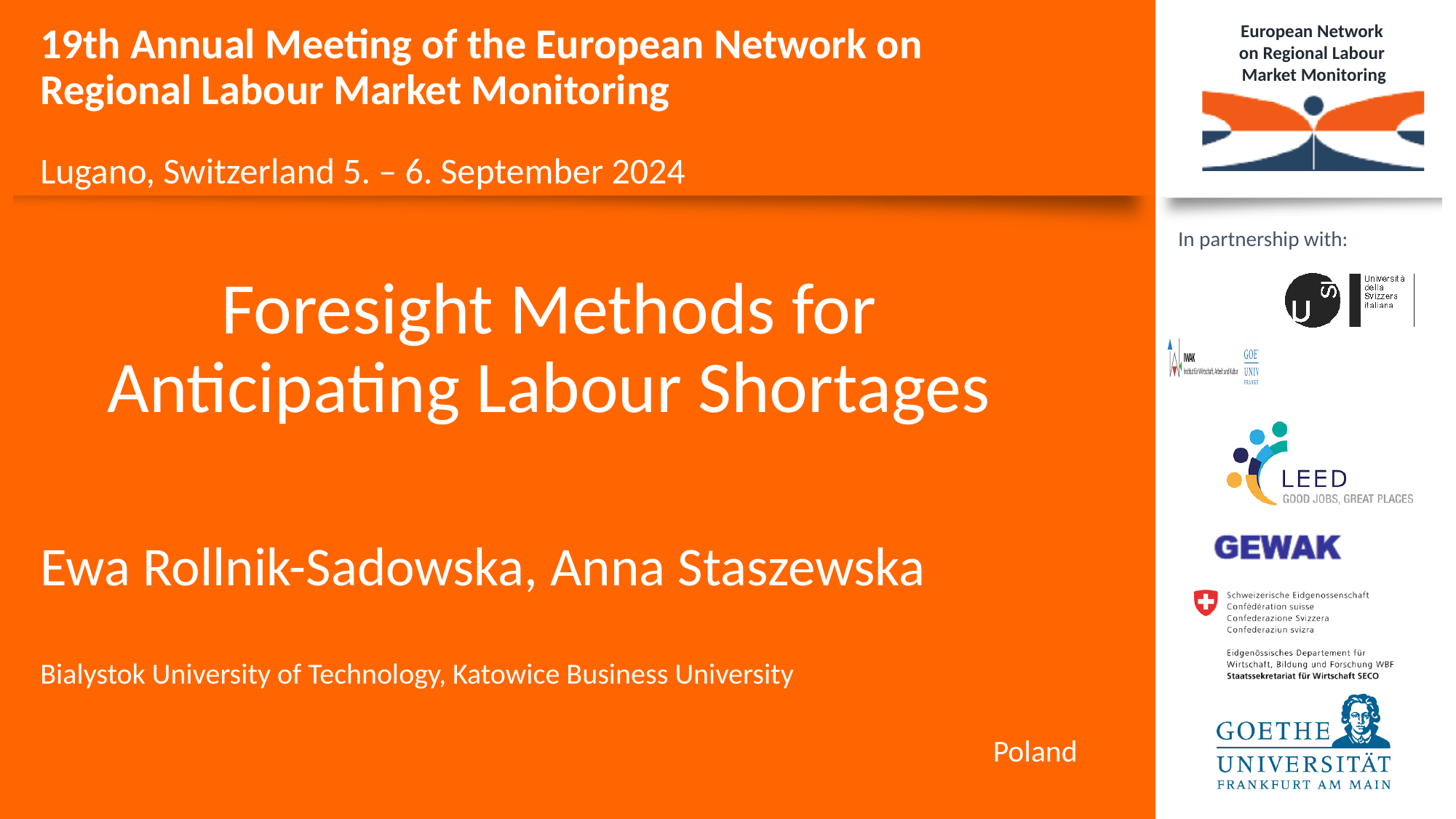

Foresight Methods for Anticipating Labour Shortages
Ewa Rollnik-Sadowska, Anna Staszewska
Bialystok University of Technology, Katowice Business University
Poland